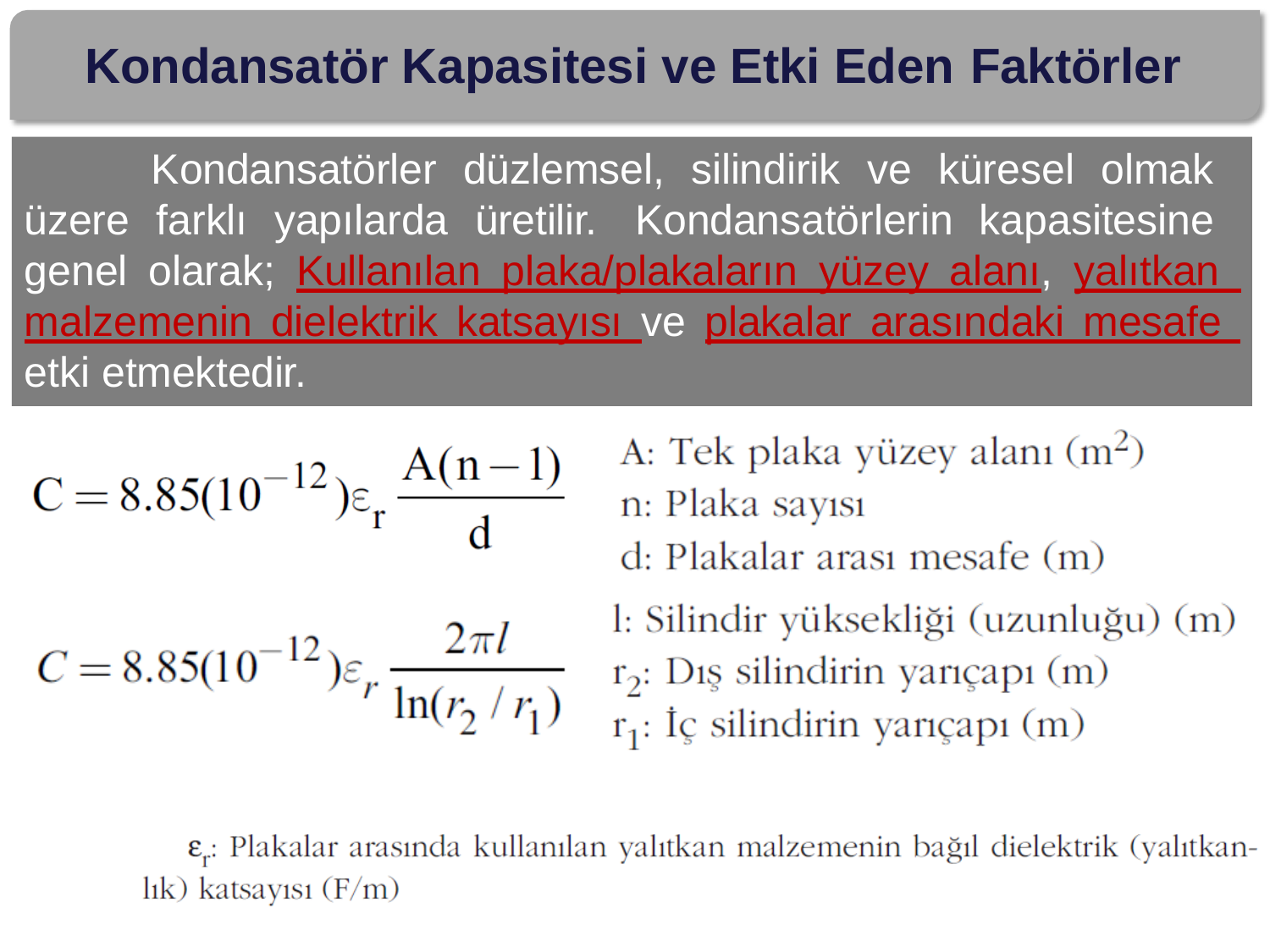

# Kondansatör Kapasitesi ve Etki Eden Faktörler

Kondansatörler düzlemsel, silindirik ve küresel olmak  üzere farklı yapılarda üretilir. Kondansatörlerin kapasitesine  genel olarak; Kullanılan plaka/plakaların yüzey alanı, yalıtkan  malzemenin dielektrik katsayısı ve plakalar arasındaki mesafe  etki etmektedir.